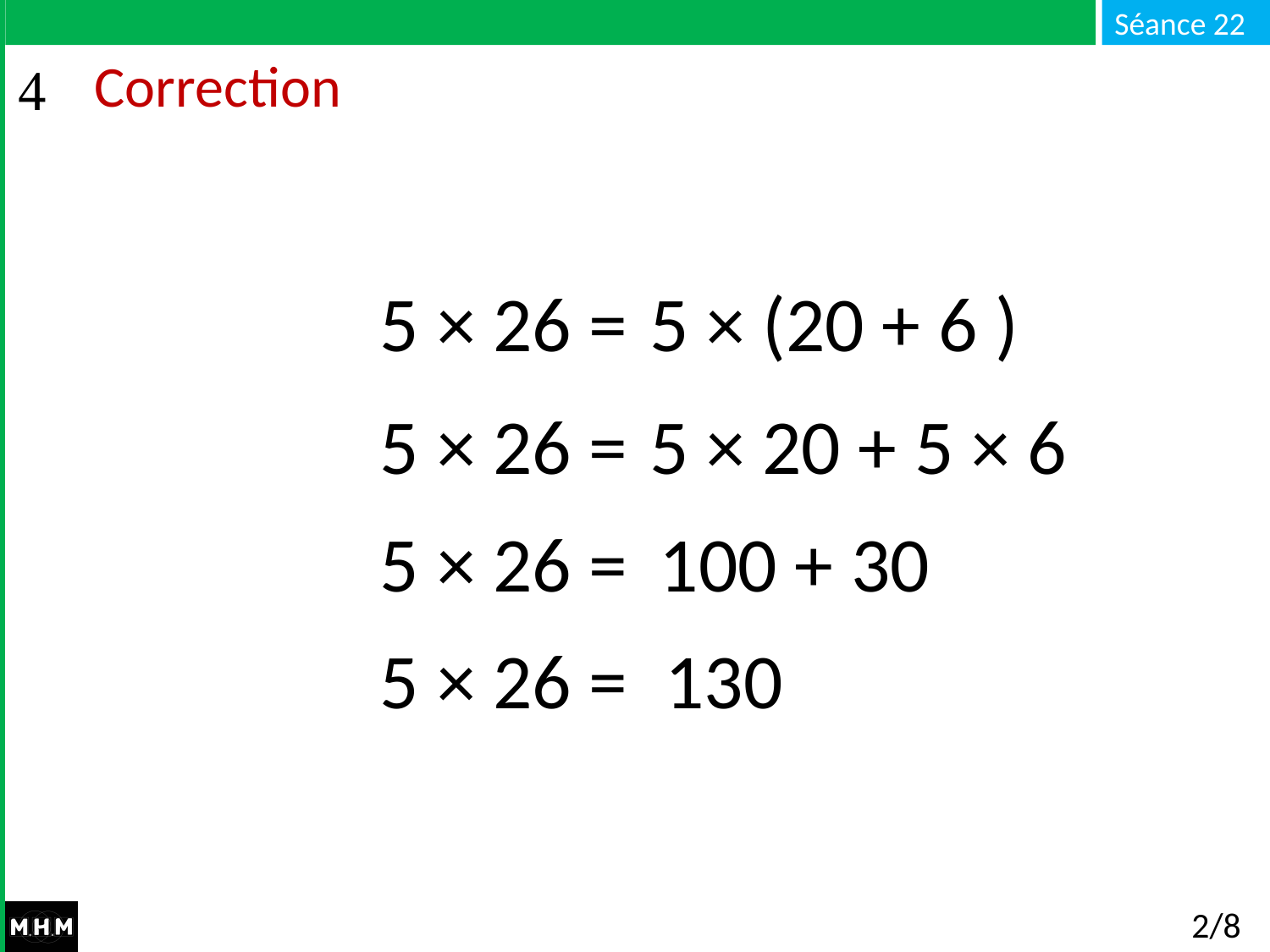

# Correction
 5 × 26 =
 5 × (20 + 6 )
 5 × 26 =
 5 × 20 + 5 × 6
 5 × 26 =
 100 + 30
 130
 5 × 26 =
2/8